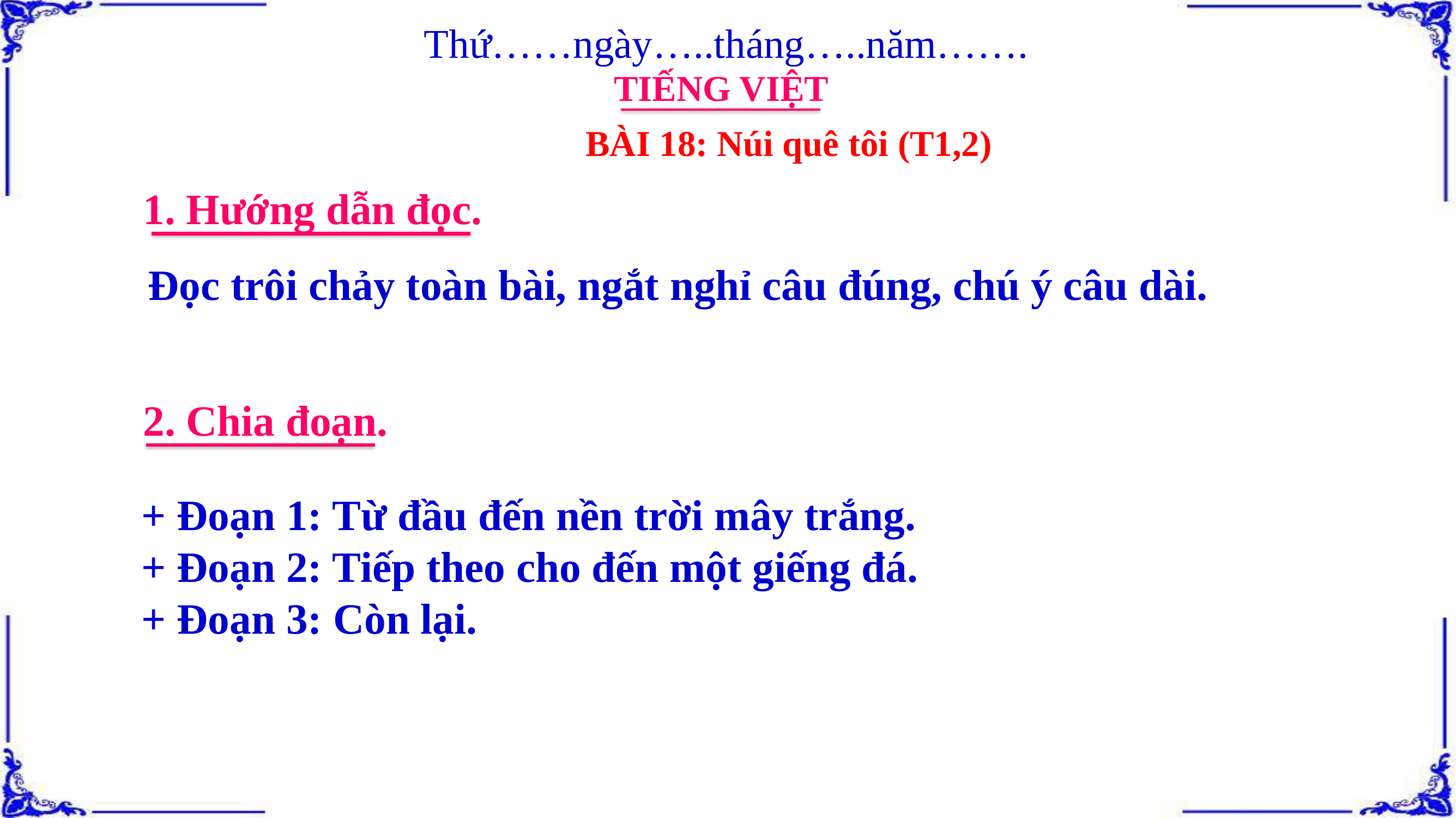

Thứ……ngày…..tháng…..năm…….
TIẾNG VIỆT
BÀI 18: Núi quê tôi (T1,2)
1. Hướng dẫn đọc.
Đọc trôi chảy toàn bài, ngắt nghỉ câu đúng, chú ý câu dài.
2. Chia đoạn.
+ Đoạn 1: Từ đầu đến nền trời mây trắng.
+ Đoạn 2: Tiếp theo cho đến một giếng đá.
+ Đoạn 3: Còn lại.